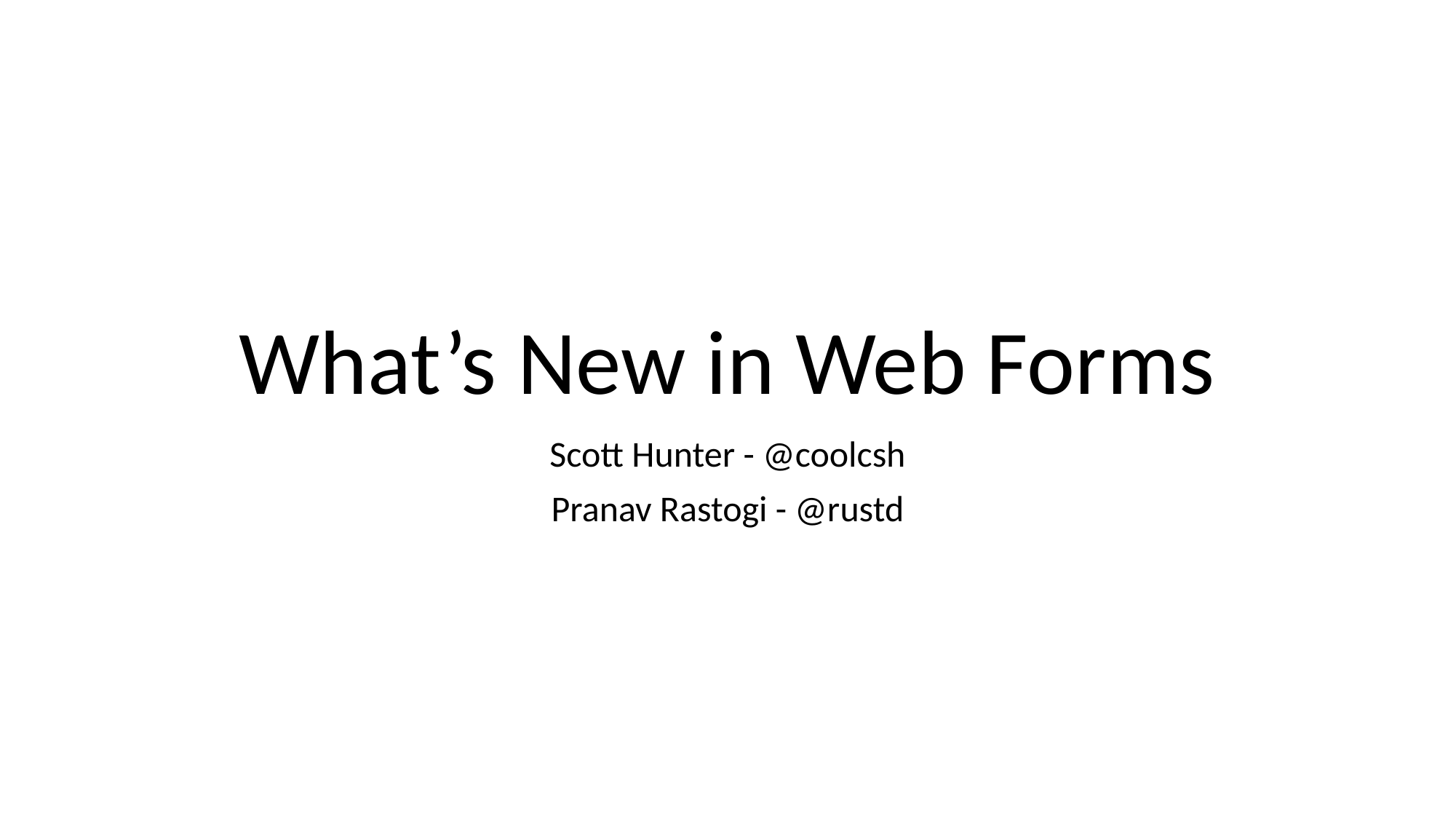

# What’s New in Web Forms
Scott Hunter - @coolcsh
Pranav Rastogi - @rustd